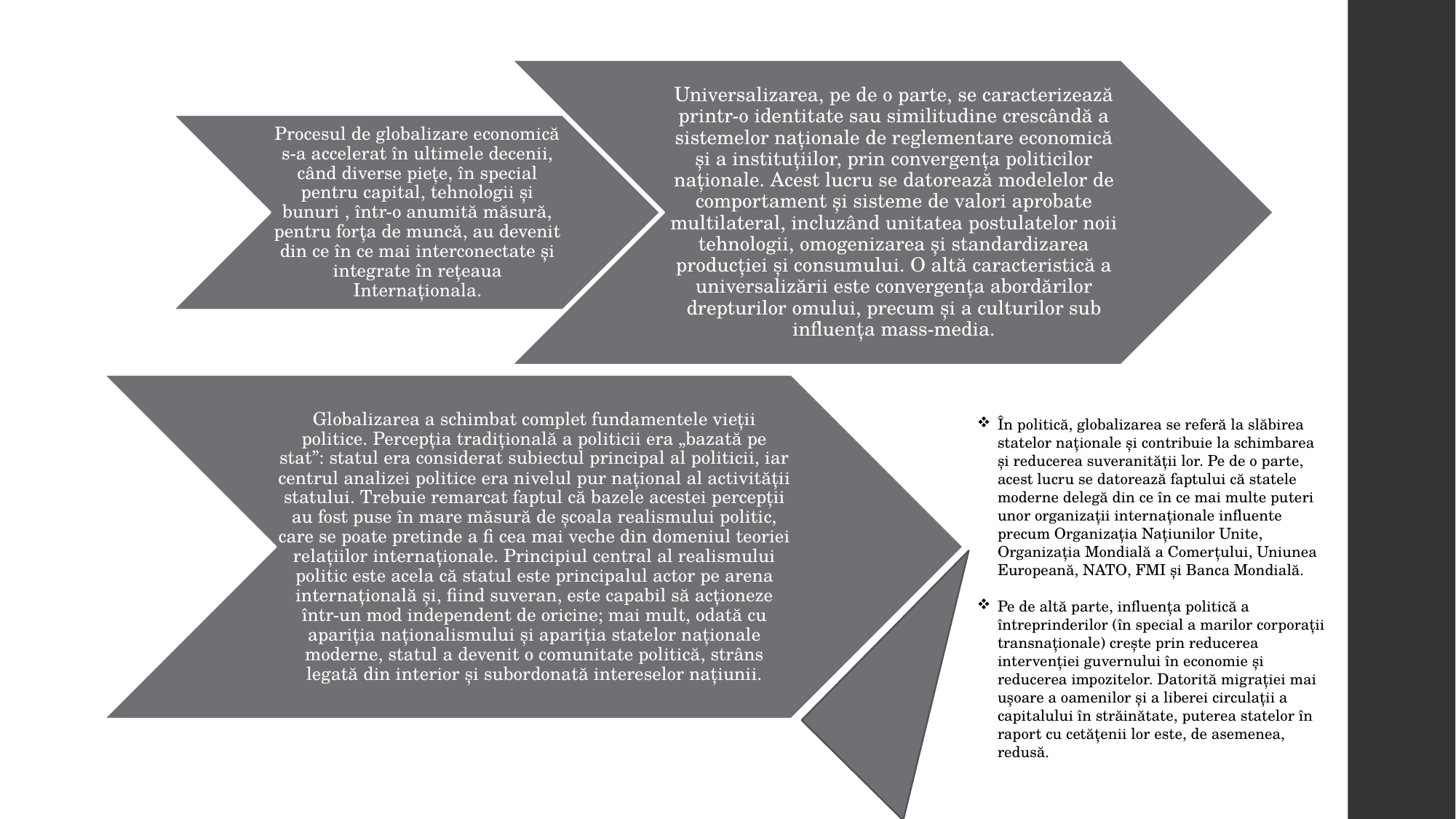

Universalizarea, pe de o parte, se caracterizează printr-o identitate sau similitudine crescândă a sistemelor naționale de reglementare economică și a instituțiilor, prin convergența politicilor naționale. Acest lucru se datorează modelelor de comportament și sisteme de valori aprobate multilateral, incluzând unitatea postulatelor noii tehnologii, omogenizarea și standardizarea producției și consumului. O altă caracteristică a universalizării este convergența abordărilor drepturilor omului, precum și a culturilor sub influența mass-media.
Procesul de globalizare economică s-a accelerat în ultimele decenii, când diverse piețe, în special pentru capital, tehnologii și bunuri , într-o anumită măsură, pentru forța de muncă, au devenit din ce în ce mai interconectate și integrate în rețeaua Internaționala.
Globalizarea a schimbat complet fundamentele vieții politice. Percepția tradițională a politicii era „bazată pe stat”: statul era considerat subiectul principal al politicii, iar centrul analizei politice era nivelul pur național al activității statului. Trebuie remarcat faptul că bazele acestei percepții au fost puse în mare măsură de școala realismului politic, care se poate pretinde a fi cea mai veche din domeniul teoriei relațiilor internaționale. Principiul central al realismului politic este acela că statul este principalul actor pe arena internațională și, fiind suveran, este capabil să acționeze într-un mod independent de oricine; mai mult, odată cu apariția naționalismului și apariția statelor naționale moderne, statul a devenit o comunitate politică, strâns legată din interior și subordonată intereselor națiunii.
În politică, globalizarea se referă la slăbirea statelor naționale și contribuie la schimbarea și reducerea suveranității lor. Pe de o parte, acest lucru se datorează faptului că statele moderne delegă din ce în ce mai multe puteri unor organizații internaționale influente precum Organizația Națiunilor Unite, Organizația Mondială a Comerțului, Uniunea Europeană, NATO, FMI și Banca Mondială.

Pe de altă parte, influența politică a întreprinderilor (în special a marilor corporații transnaționale) crește prin reducerea intervenției guvernului în economie și reducerea impozitelor. Datorită migrației mai ușoare a oamenilor și a liberei circulații a capitalului în străinătate, puterea statelor în raport cu cetățenii lor este, de asemenea, redusă.